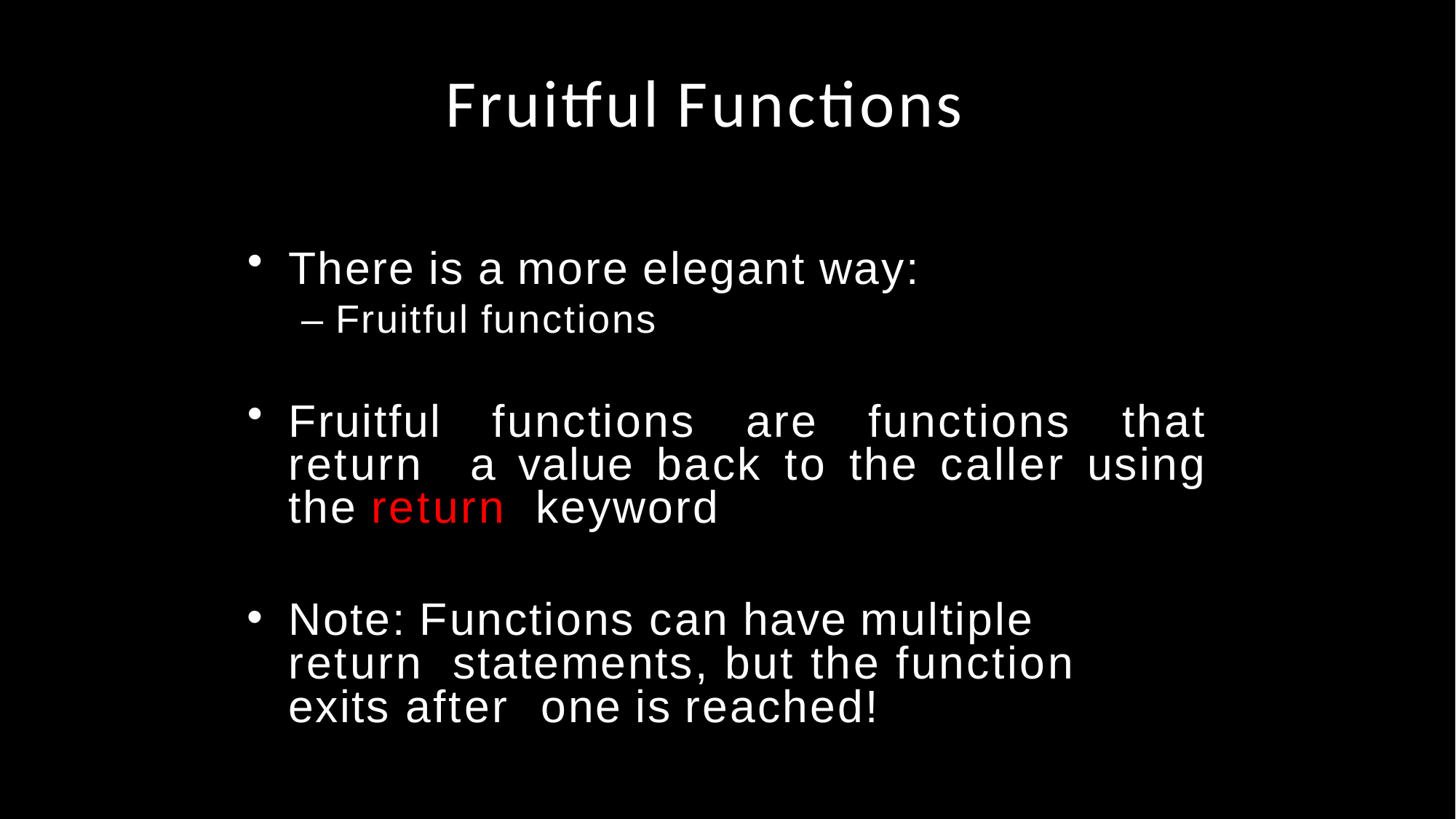

# Fruitful Functions
There is a more elegant way:
– Fruitful functions

Fruitful functions are functions that return  a value back to the caller using the return  keyword

Note: Functions can have multiple return  statements, but the function exits after  one is reached!